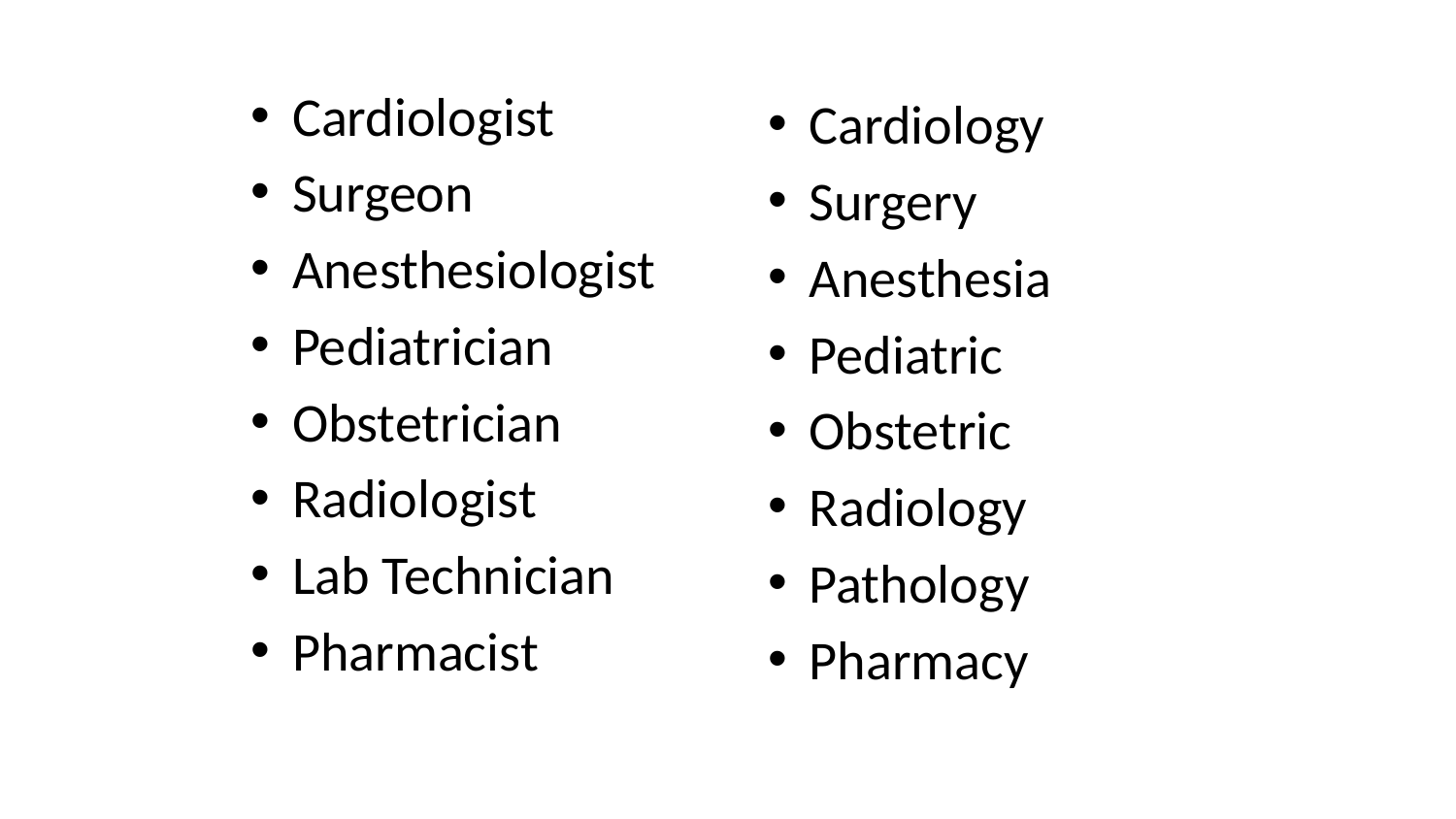

Cardiologist
Surgeon
Anesthesiologist
Pediatrician
Obstetrician
Radiologist
Lab Technician
Pharmacist

Cardiology
Surgery
Anesthesia
Pediatric
Obstetric
Radiology
Pathology
Pharmacy